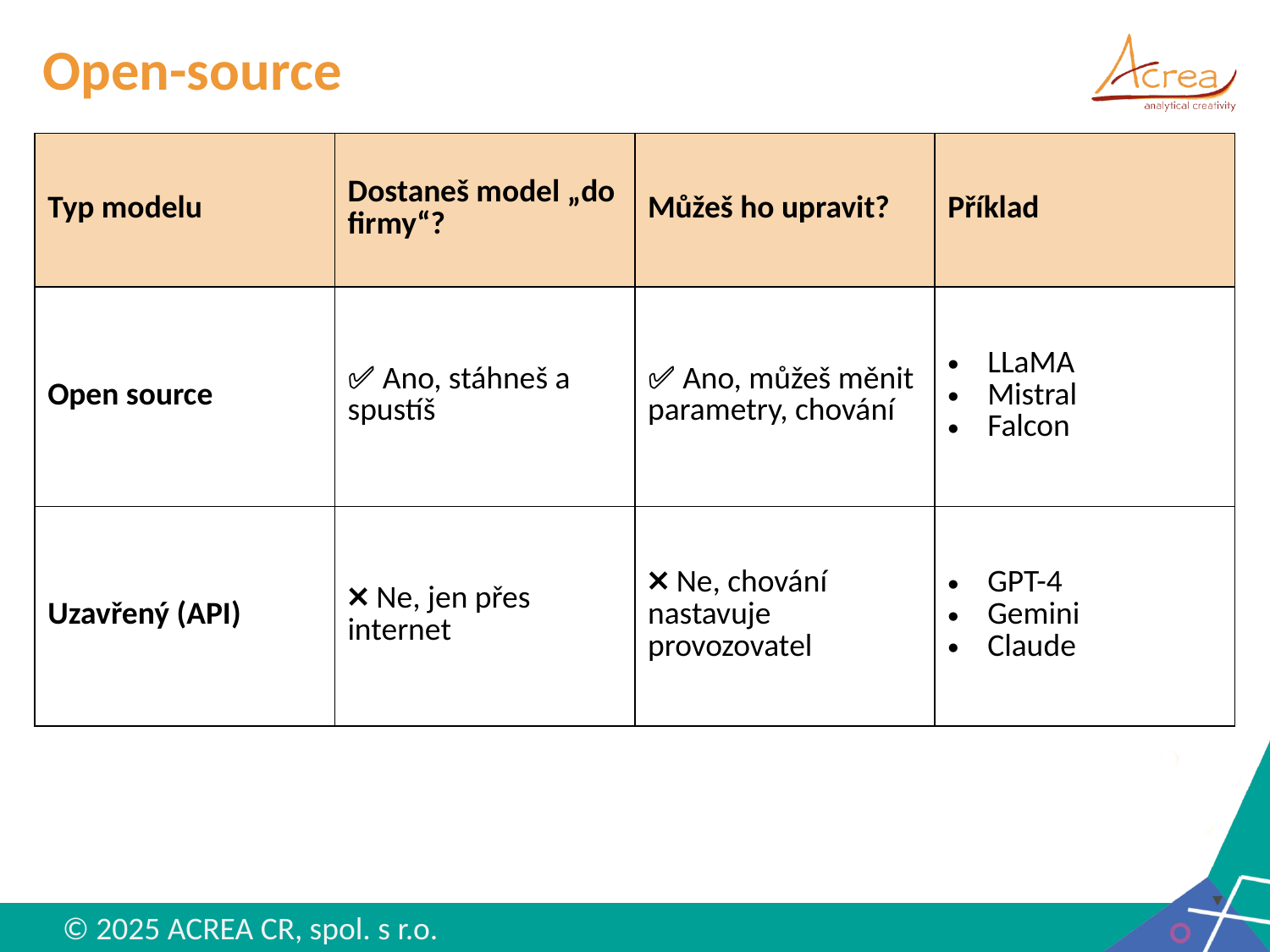

# Open-source
| Typ modelu | Dostaneš model „do firmy“? | Můžeš ho upravit? | Příklad |
| --- | --- | --- | --- |
| Open source | ✅ Ano, stáhneš a spustíš | ✅ Ano, můžeš měnit parametry, chování | LLaMA Mistral Falcon |
| Uzavřený (API) | ❌ Ne, jen přes internet | ❌ Ne, chování nastavuje provozovatel | GPT-4 Gemini Claude |